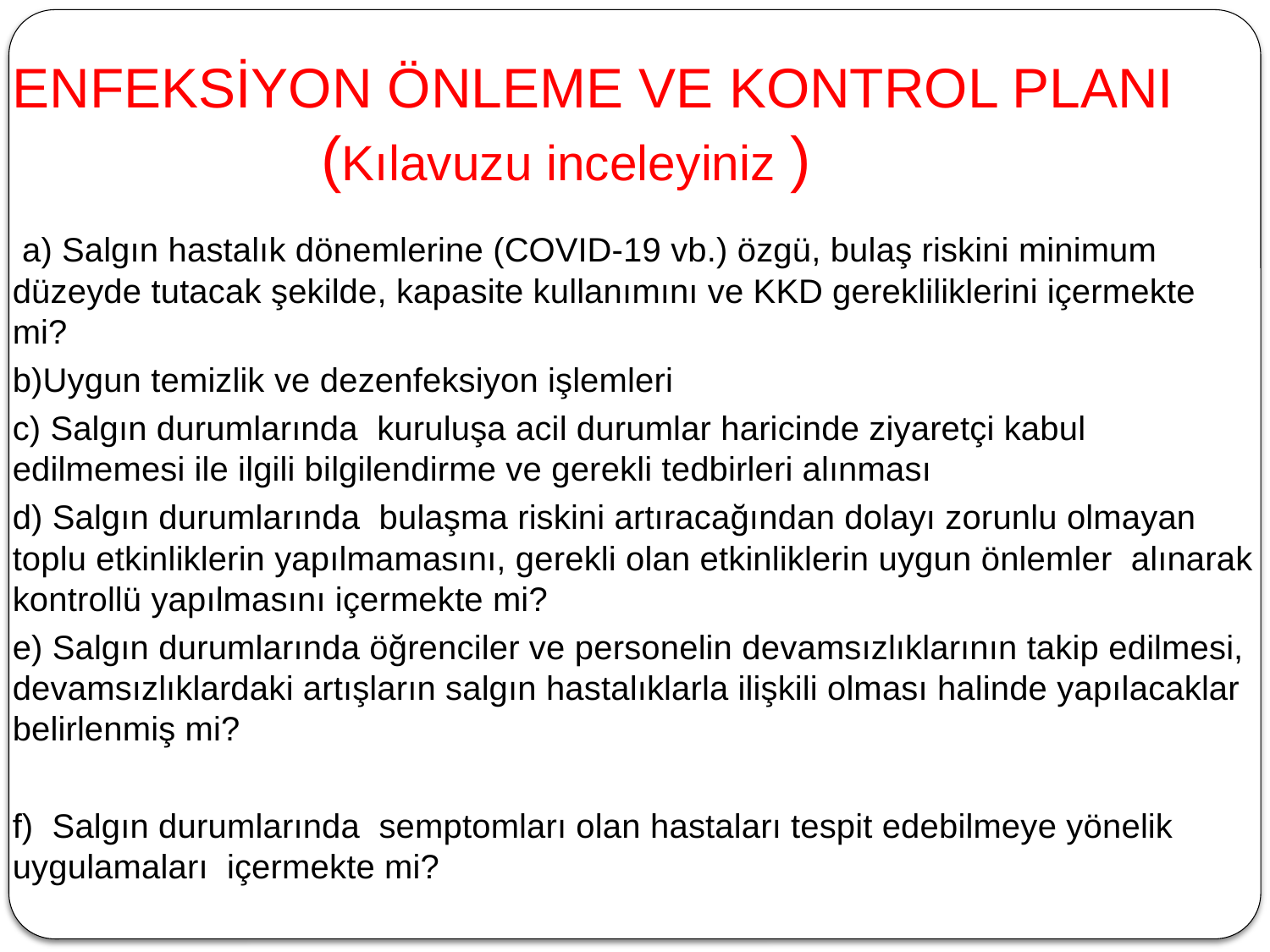

# ENFEKSİYON ÖNLEME VE KONTROL PLANI (Kılavuzu inceleyiniz )
 a) Salgın hastalık dönemlerine (COVID-19 vb.) özgü, bulaş riskini minimum düzeyde tutacak şekilde, kapasite kullanımını ve KKD gerekliliklerini içermekte mi?
b)Uygun temizlik ve dezenfeksiyon işlemleri
c) Salgın durumlarında  kuruluşa acil durumlar haricinde ziyaretçi kabul edilmemesi ile ilgili bilgilendirme ve gerekli tedbirleri alınması
d) Salgın durumlarında  bulaşma riskini artıracağından dolayı zorunlu olmayan toplu etkinliklerin yapılmamasını, gerekli olan etkinliklerin uygun önlemler  alınarak kontrollü yapılmasını içermekte mi?
e) Salgın durumlarında öğrenciler ve personelin devamsızlıklarının takip edilmesi, devamsızlıklardaki artışların salgın hastalıklarla ilişkili olması halinde yapılacaklar belirlenmiş mi?

f)  Salgın durumlarında  semptomları olan hastaları tespit edebilmeye yönelik uygulamaları  içermekte mi?